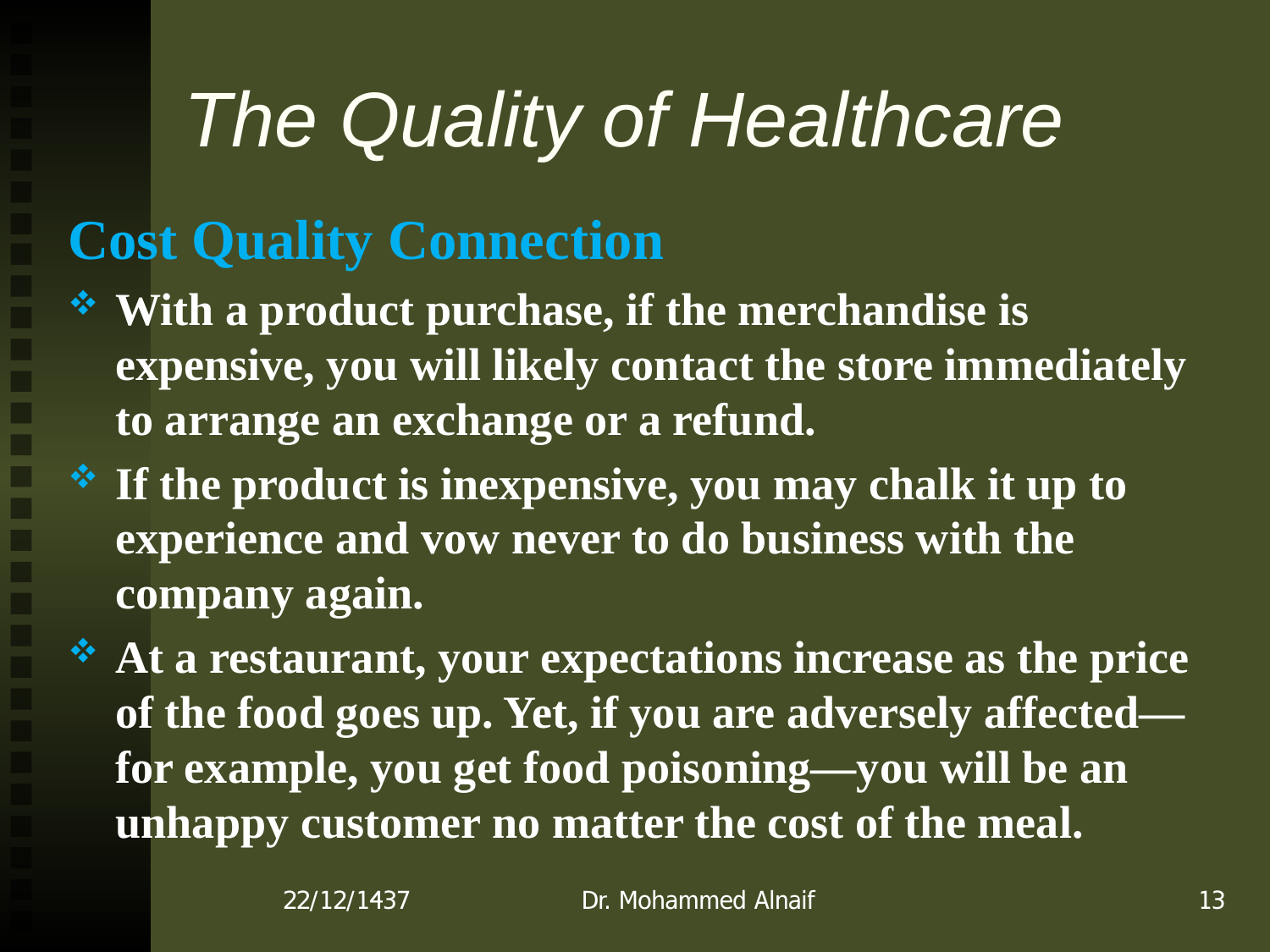

# The Quality of Healthcare
Cost Quality Connection
With a product purchase, if the merchandise is expensive, you will likely contact the store immediately to arrange an exchange or a refund.
If the product is inexpensive, you may chalk it up to experience and vow never to do business with the company again.
At a restaurant, your expectations increase as the price of the food goes up. Yet, if you are adversely affected—for example, you get food poisoning—you will be an unhappy customer no matter the cost of the meal.
22/12/1437
Dr. Mohammed Alnaif
13